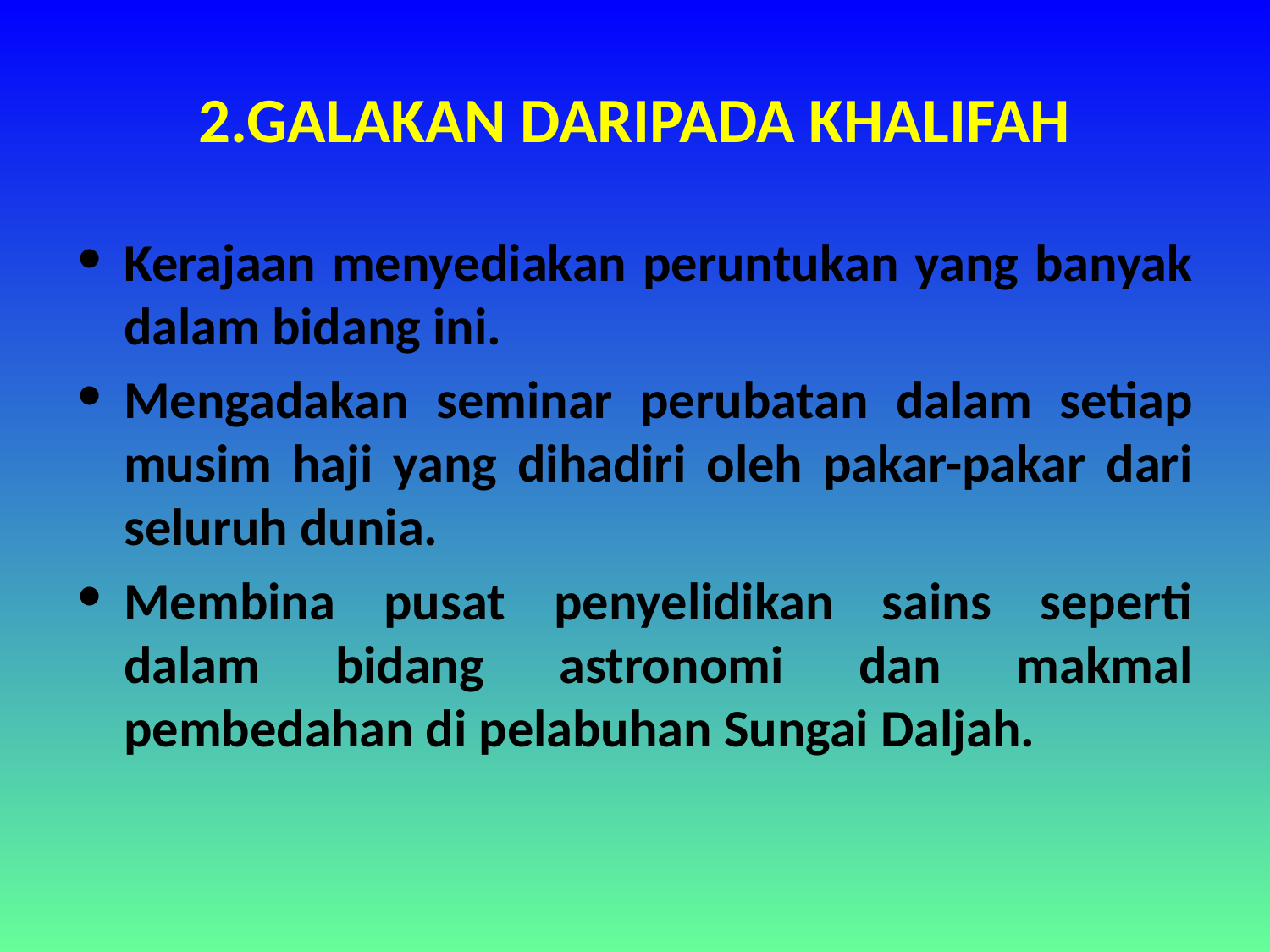

2.GALAKAN DARIPADA KHALIFAH
Kerajaan menyediakan peruntukan yang banyak dalam bidang ini.
Mengadakan seminar perubatan dalam setiap musim haji yang dihadiri oleh pakar-pakar dari seluruh dunia.
Membina pusat penyelidikan sains seperti dalam bidang astronomi dan makmal pembedahan di pelabuhan Sungai Daljah.